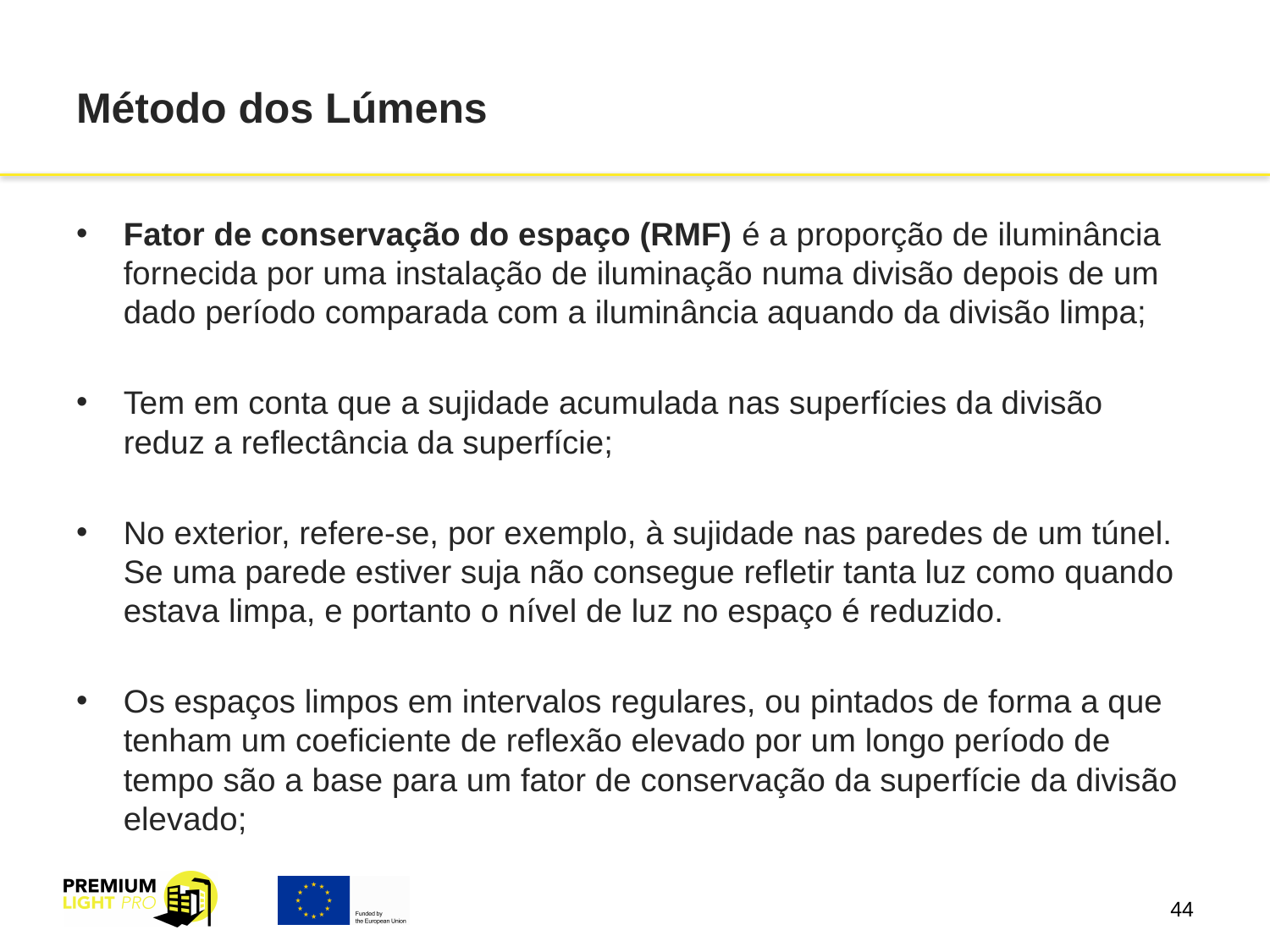

# Método dos Lúmens
Fator de conservação do espaço (RMF) é a proporção de iluminância fornecida por uma instalação de iluminação numa divisão depois de um dado período comparada com a iluminância aquando da divisão limpa;

Tem em conta que a sujidade acumulada nas superfícies da divisão reduz a reflectância da superfície;

No exterior, refere-se, por exemplo, à sujidade nas paredes de um túnel. Se uma parede estiver suja não consegue refletir tanta luz como quando estava limpa, e portanto o nível de luz no espaço é reduzido.

Os espaços limpos em intervalos regulares, ou pintados de forma a que tenham um coeficiente de reflexão elevado por um longo período de tempo são a base para um fator de conservação da superfície da divisão elevado;